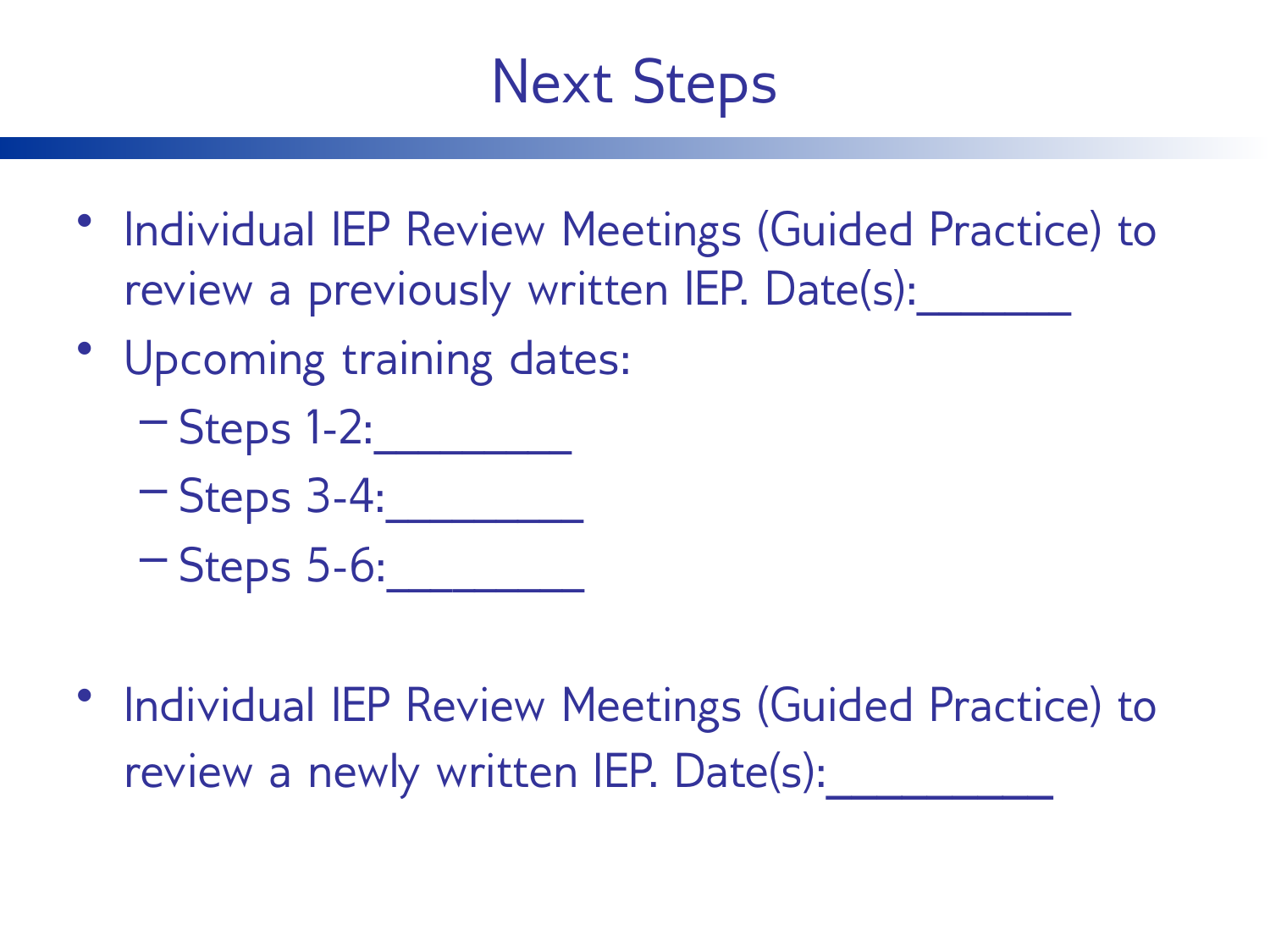

# Next Steps
Individual IEP Review Meetings (Guided Practice) to review a previously written IEP. Date(s):_______
Upcoming training dates:
Steps 1-2:_________
Steps 3-4:_________
Steps 5-6:_________

Individual IEP Review Meetings (Guided Practice) to review a newly written IEP. Date(s):_________